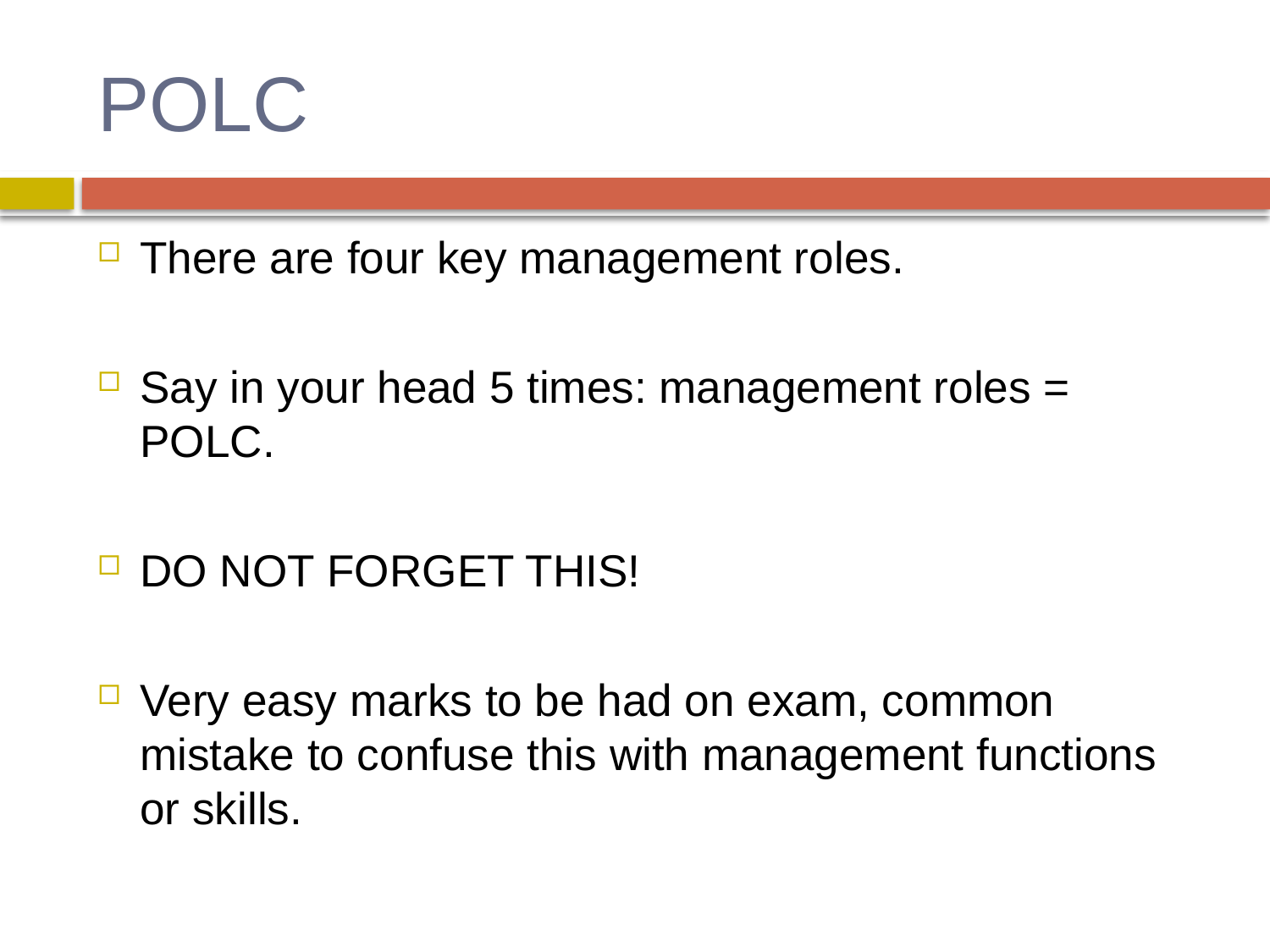

# POLC
There are four key management roles.

Say in your head 5 times: management roles = POLC.

DO NOT FORGET THIS!

Very easy marks to be had on exam, common mistake to confuse this with management functions or skills.